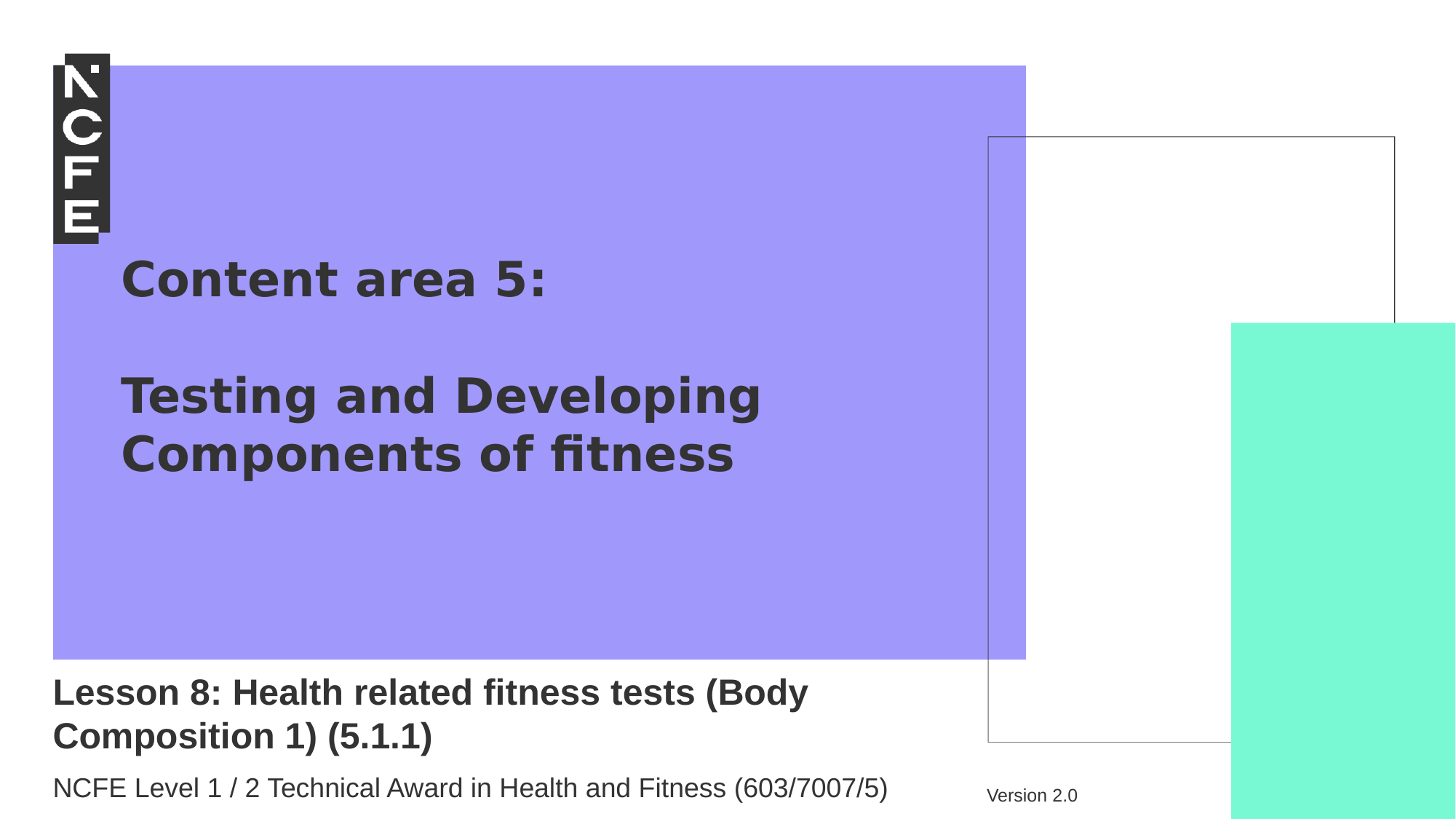

Content area 5:

Testing and Developing Components of fitness
Lesson 8: Health related fitness tests (Body Composition 1) (5.1.1)

NCFE Level 1 / 2 Technical Award in Health and Fitness (603/7007/5)

Version 2.0